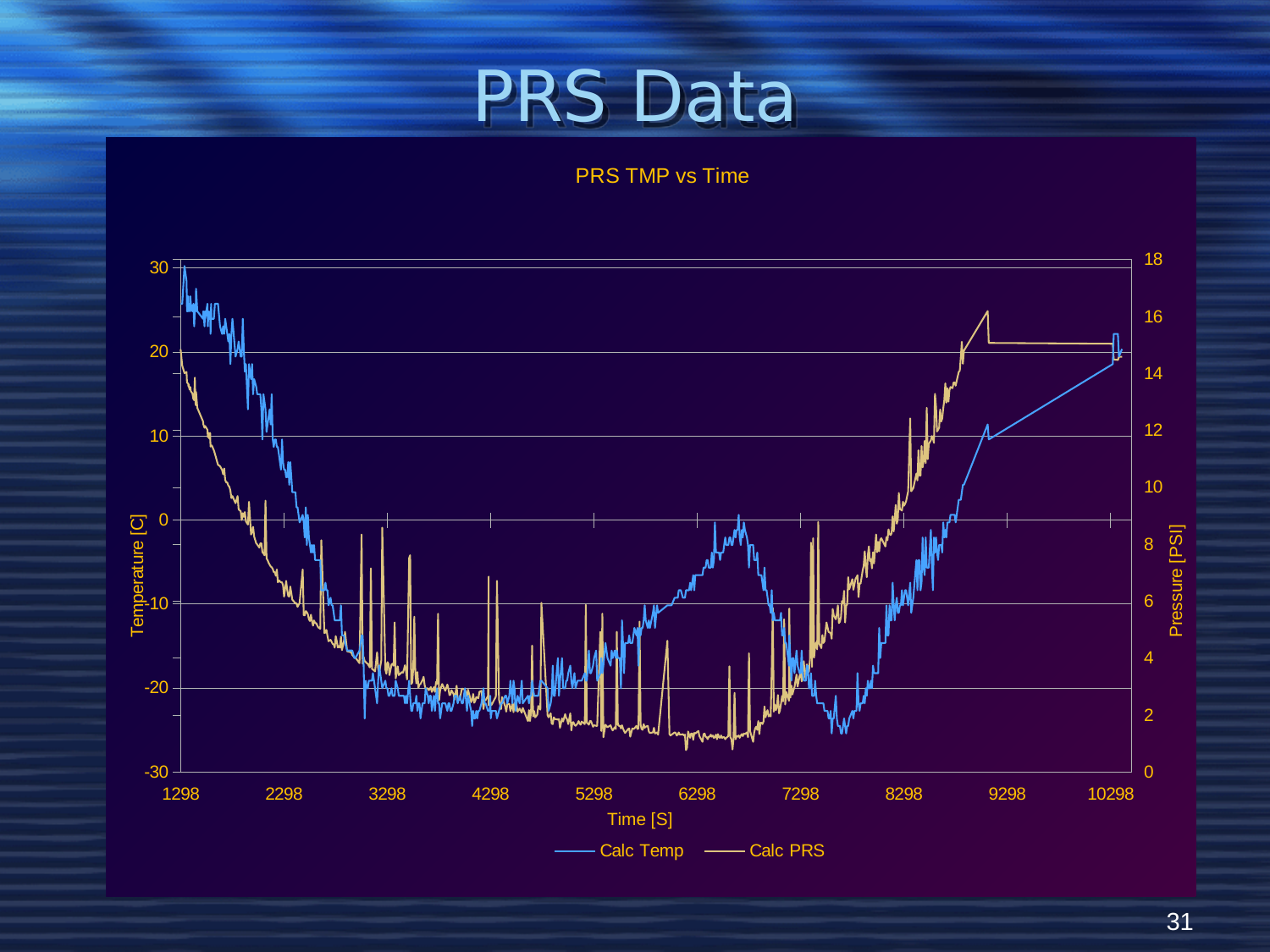

# PRS Data

### Chart: PRS TMP vs Time

| Category | Calc Temp | Calc PRS |
|---|---|---|
31